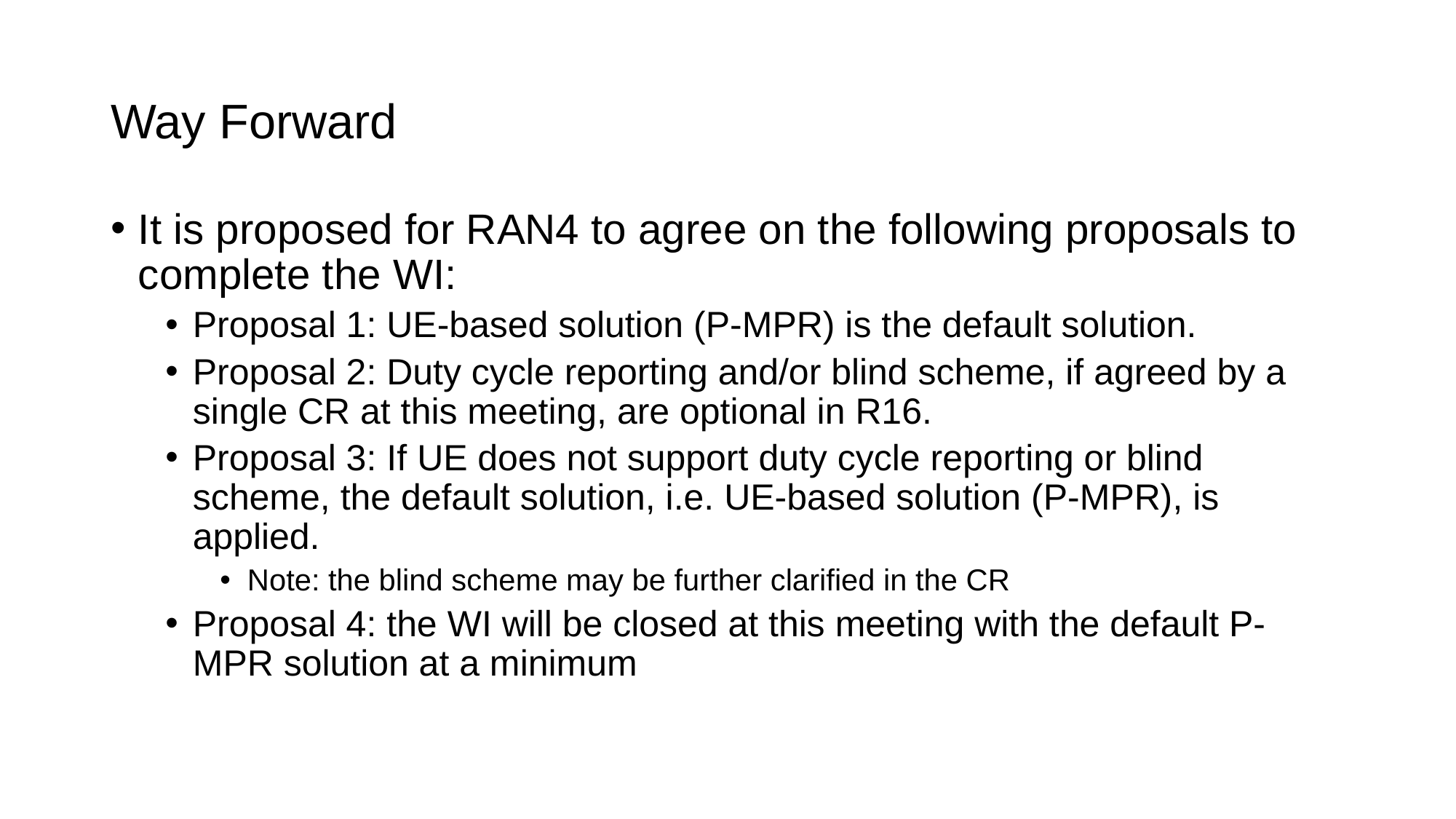

# Way Forward
It is proposed for RAN4 to agree on the following proposals to complete the WI:
Proposal 1: UE-based solution (P-MPR) is the default solution.
Proposal 2: Duty cycle reporting and/or blind scheme, if agreed by a single CR at this meeting, are optional in R16.
Proposal 3: If UE does not support duty cycle reporting or blind scheme, the default solution, i.e. UE-based solution (P-MPR), is applied.
Note: the blind scheme may be further clarified in the CR
Proposal 4: the WI will be closed at this meeting with the default P-MPR solution at a minimum